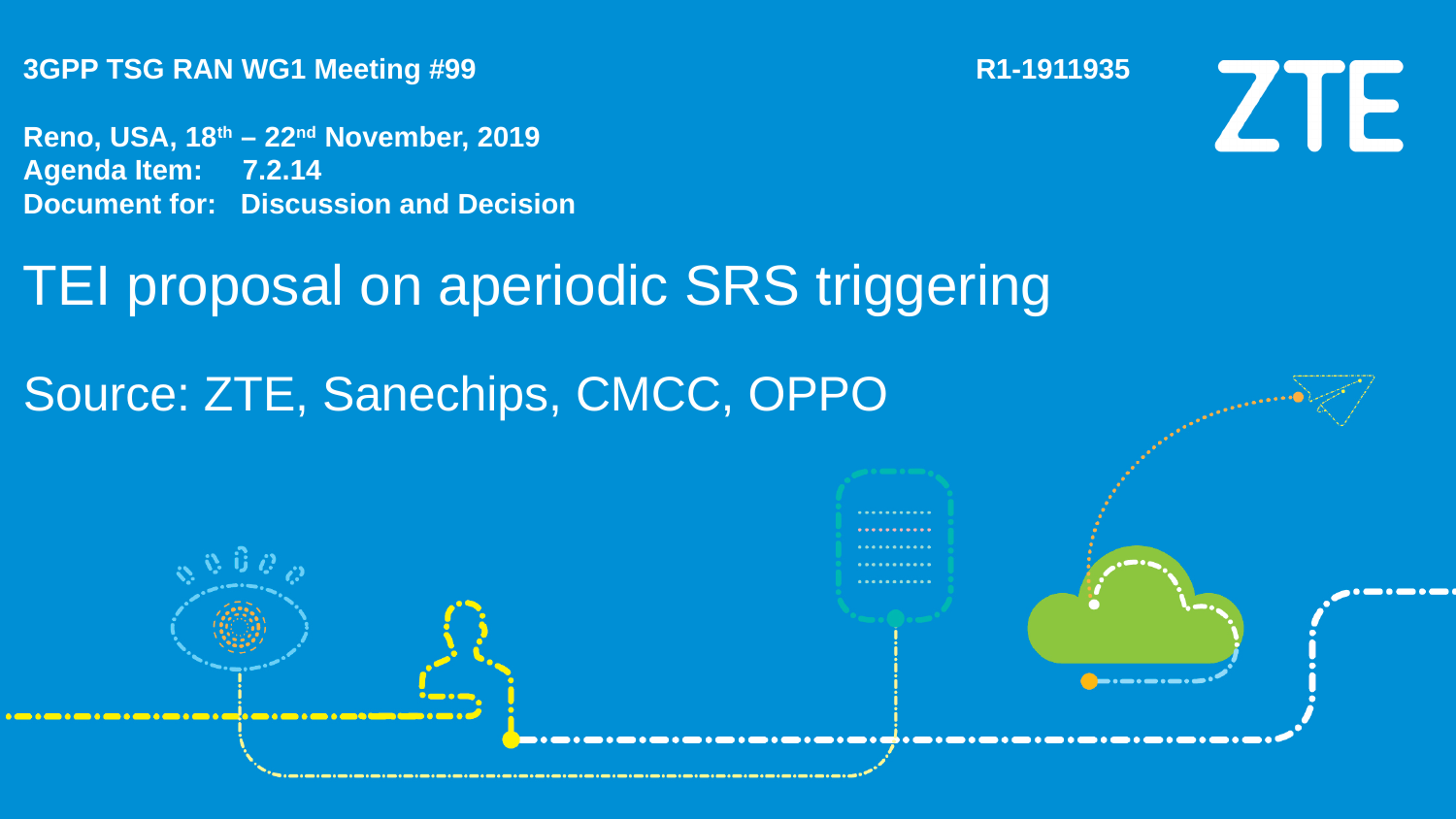

# 3GPP TSG RAN WG1 Meeting #99 Reno, USA, 18th – 22nd November, 2019 Agenda Item:     7.2.14 Document for:   Discussion and Decision
R1-1911935
TEI proposal on aperiodic SRS triggering
Source: ZTE, Sanechips, CMCC, OPPO